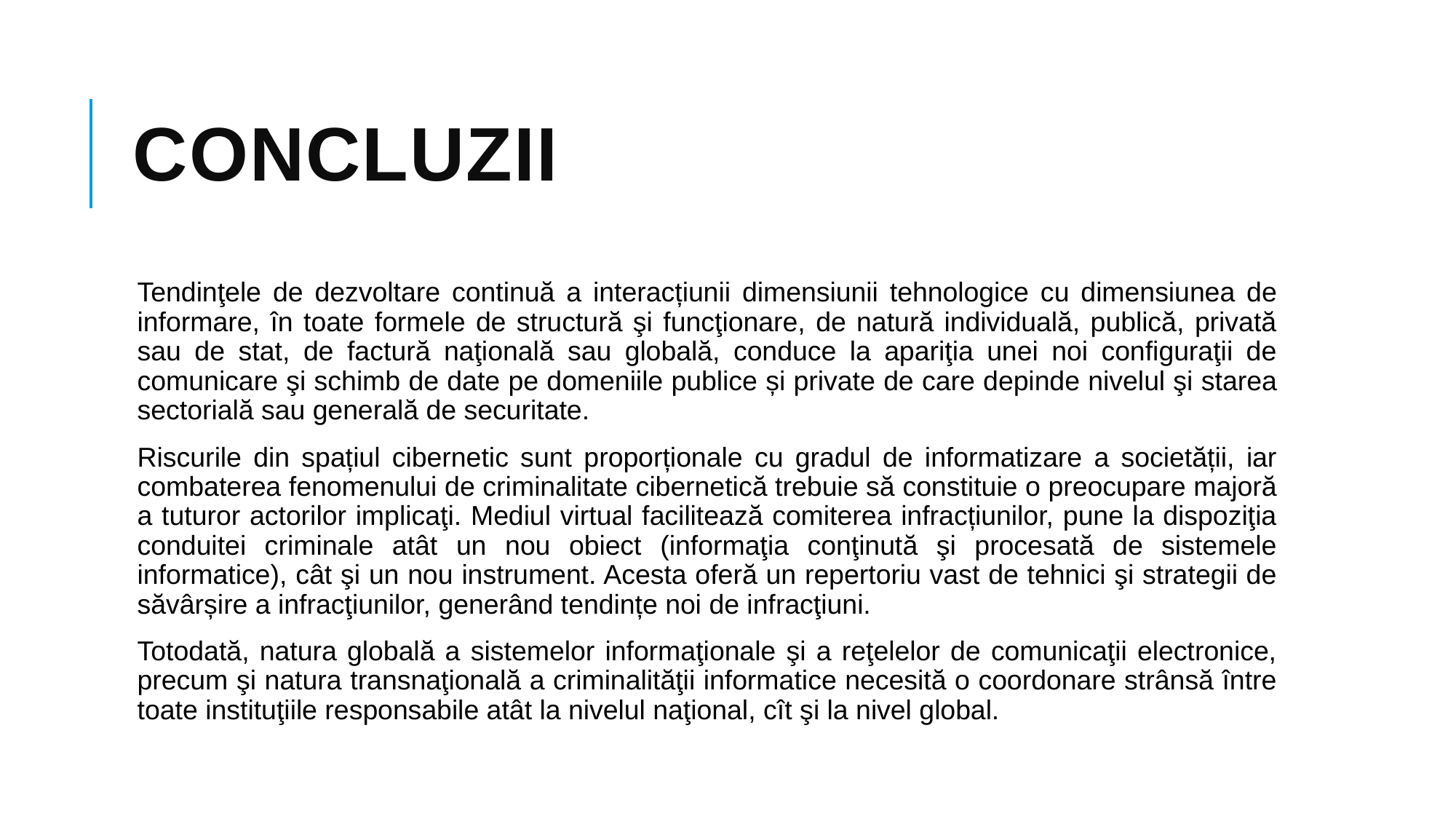

# CONCLUZII
Tendinţele de dezvoltare continuă a interacțiunii dimensiunii tehnologice cu dimensiunea de informare, în toate formele de structură şi funcţionare, de natură individuală, publică, privată sau de stat, de factură naţională sau globală, conduce la apariţia unei noi configuraţii de comunicare şi schimb de date pe domeniile publice și private de care depinde nivelul şi starea sectorială sau generală de securitate.
Riscurile din spațiul cibernetic sunt proporționale cu gradul de informatizare a societății, iar combaterea fenomenului de criminalitate cibernetică trebuie să constituie o preocupare majoră a tuturor actorilor implicaţi. Mediul virtual facilitează comiterea infracțiunilor, pune la dispoziţia conduitei criminale atât un nou obiect (informaţia conţinută şi procesată de sistemele informatice), cât şi un nou instrument. Acesta oferă un repertoriu vast de tehnici şi strategii de săvârșire a infracţiunilor, generând tendințe noi de infracţiuni.
Totodată, natura globală a sistemelor informaţionale şi a reţelelor de comunicaţii electronice, precum şi natura transnaţională a criminalităţii informatice necesită o coordonare strânsă între toate instituţiile responsabile atât la nivelul naţional, cît şi la nivel global.